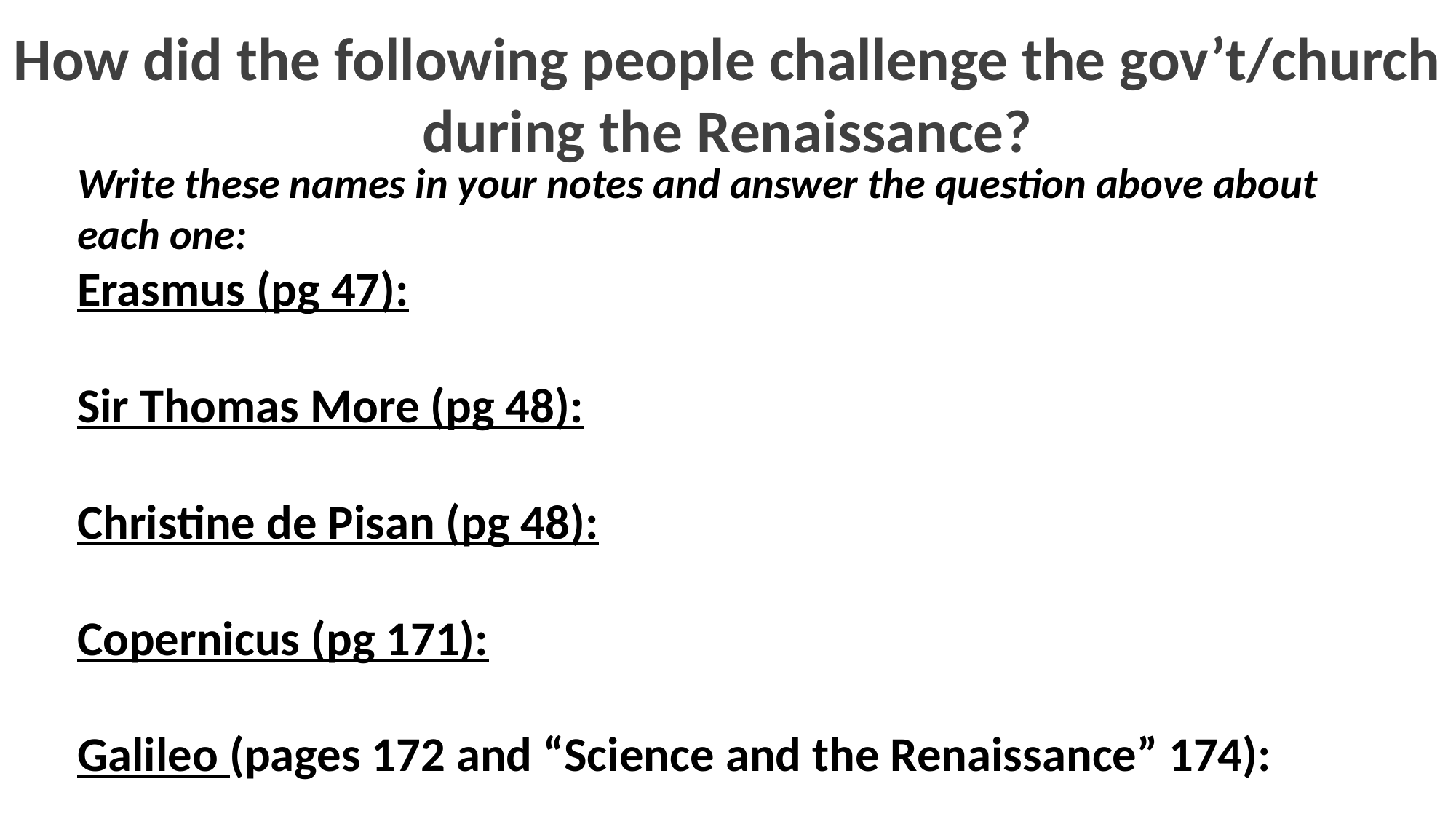

How did the following people challenge the gov’t/church during the Renaissance?
Write these names in your notes and answer the question above about each one:
Erasmus (pg 47):

Sir Thomas More (pg 48):

Christine de Pisan (pg 48):

Copernicus (pg 171):

Galileo (pages 172 and “Science and the Renaissance” 174):